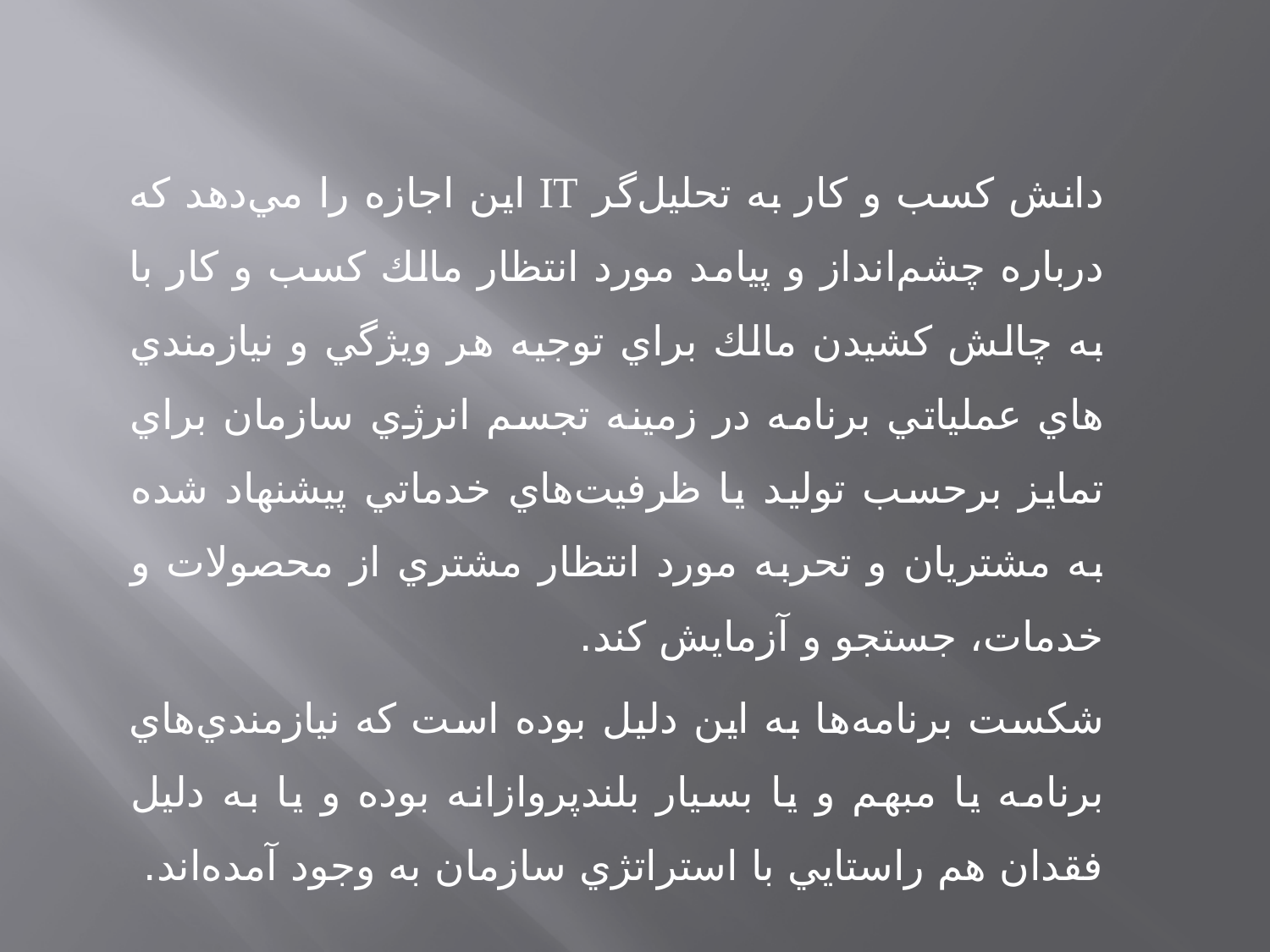

دانش كسب و كار به تحليل‌گر IT اين اجازه را مي‌دهد كه درباره چشم‌انداز و پيامد مورد انتظار مالك كسب و كار با به چالش كشيدن مالك براي توجيه هر ويژگي و نيازمندي هاي عملياتي برنامه در زمينه تجسم انرژي سازمان براي تمايز برحسب توليد يا ظرفيت‌هاي خدماتي پيشنهاد شده به مشتريان و تحربه مورد انتظار مشتري از محصولات و خدمات، جستجو و آزمايش كند.
شكست برنامه‌ها به اين دليل بوده است كه نيازمندي‌هاي برنامه يا مبهم و يا بسيار بلندپروازانه بوده و يا به دليل فقدان هم راستايي با استراتژي سازمان به وجود آمده‌اند.